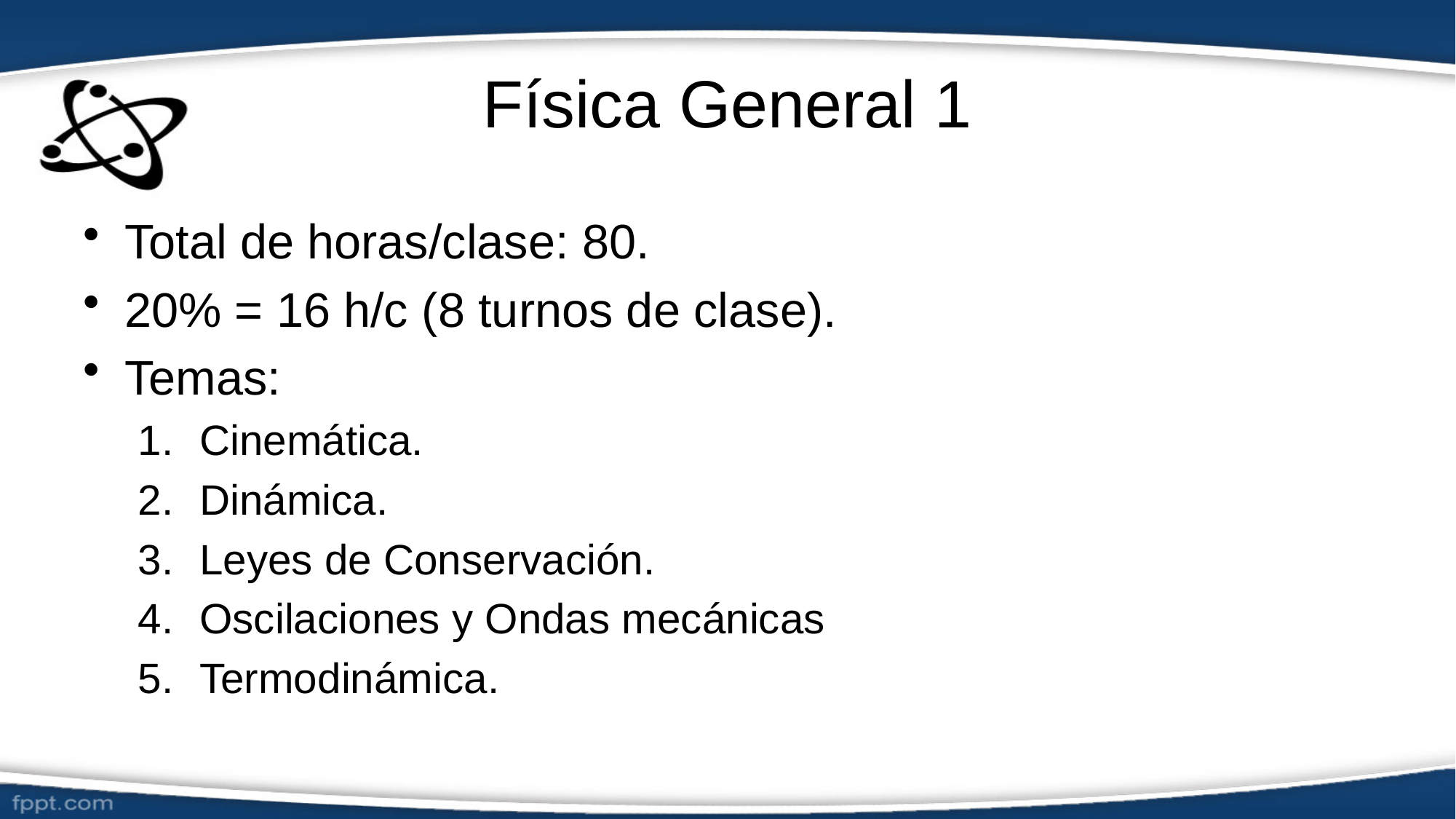

# Física General 1
Total de horas/clase: 80.
20% = 16 h/c (8 turnos de clase).
Temas:
Cinemática.
Dinámica.
Leyes de Conservación.
Oscilaciones y Ondas mecánicas
Termodinámica.